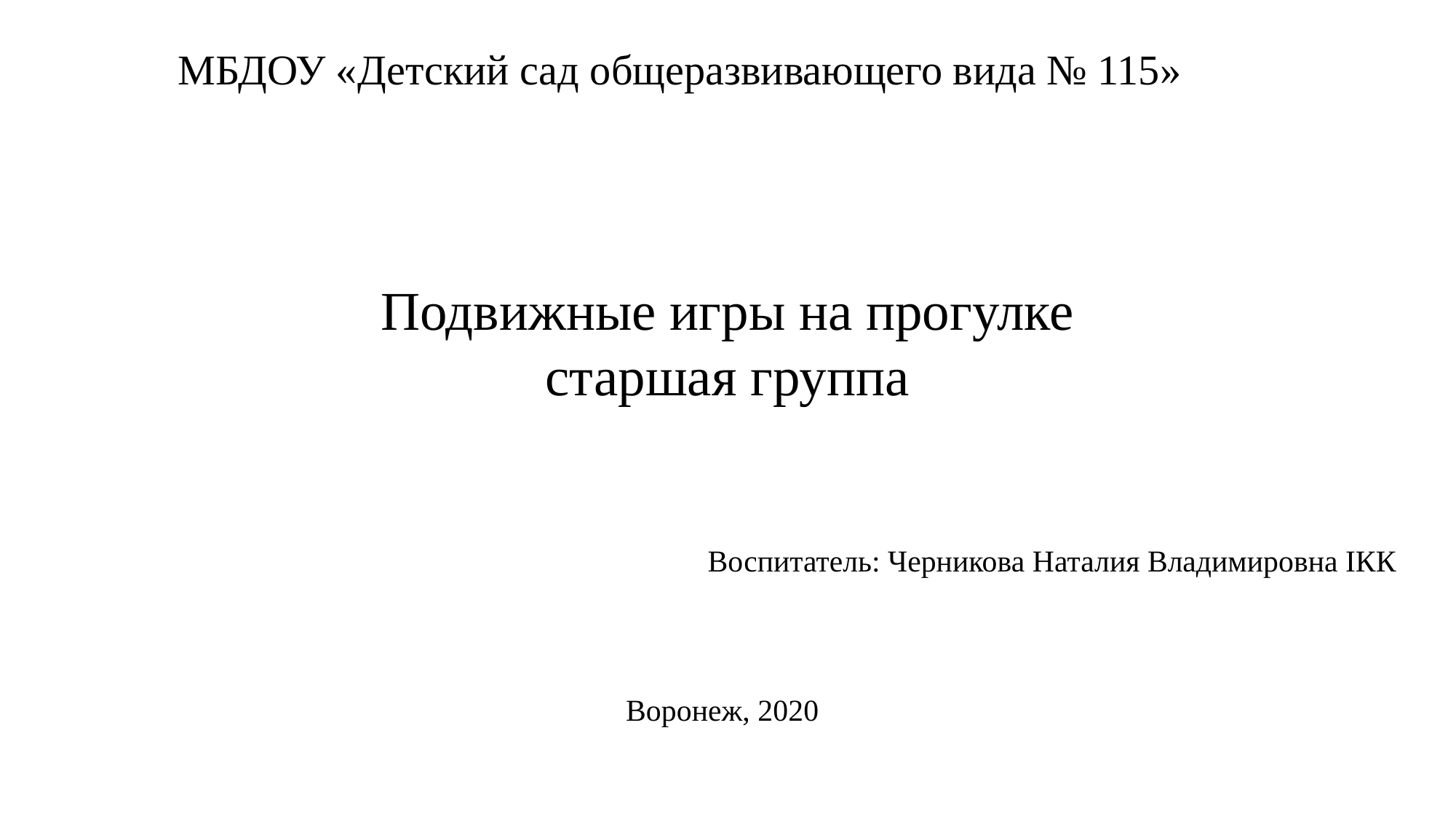

# МБДОУ «Детский сад общеразвивающего вида № 115»
Подвижные игры на прогулке
старшая группа
Воспитатель: Черникова Наталия Владимировна IКК
Воронеж, 2020